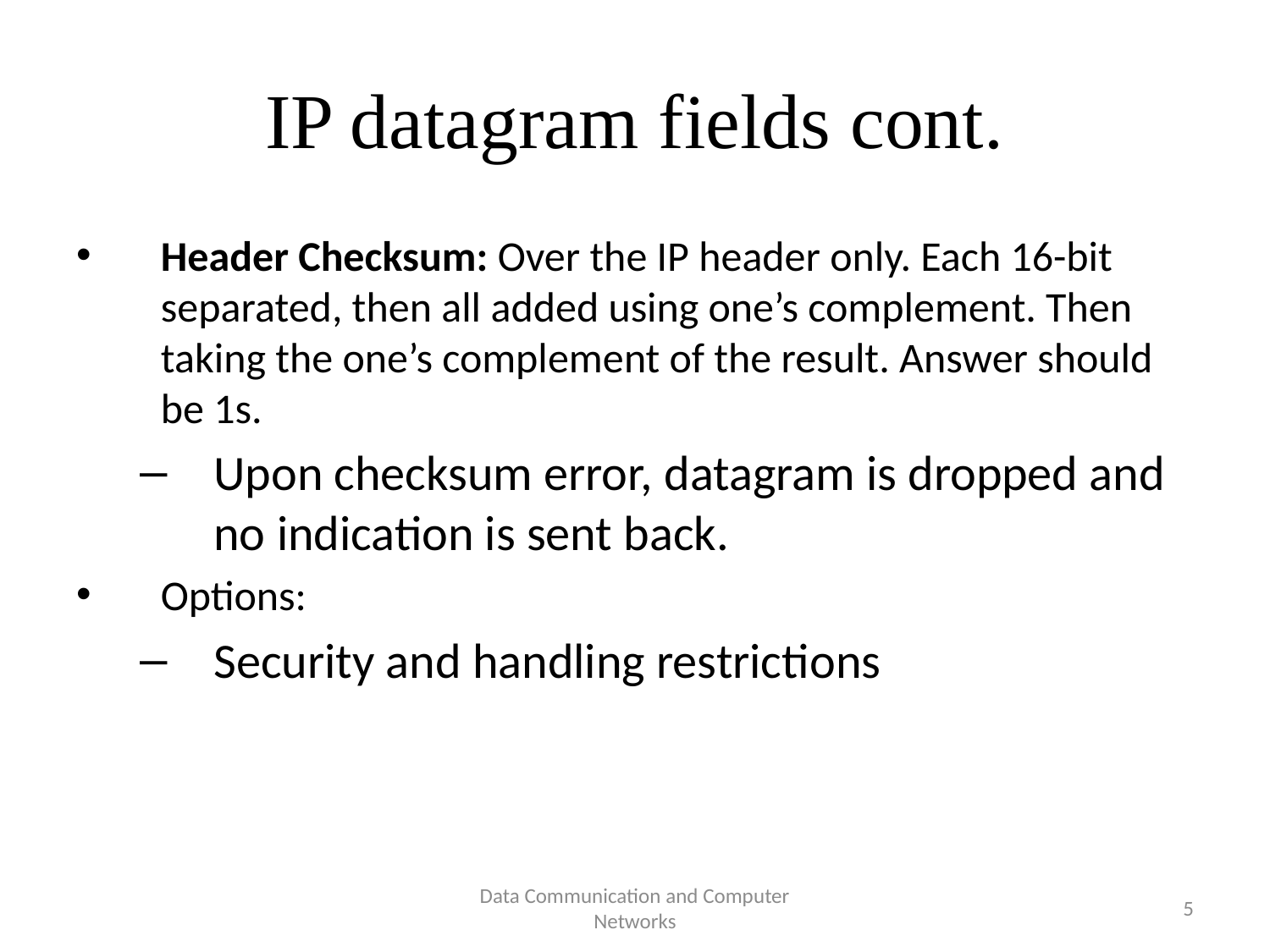

# IP datagram fields cont.
Header Checksum: Over the IP header only. Each 16-bit separated, then all added using one’s complement. Then taking the one’s complement of the result. Answer should be 1s.
Upon checksum error, datagram is dropped and no indication is sent back.
Options:
Security and handling restrictions
Data Communication and Computer Networks
5